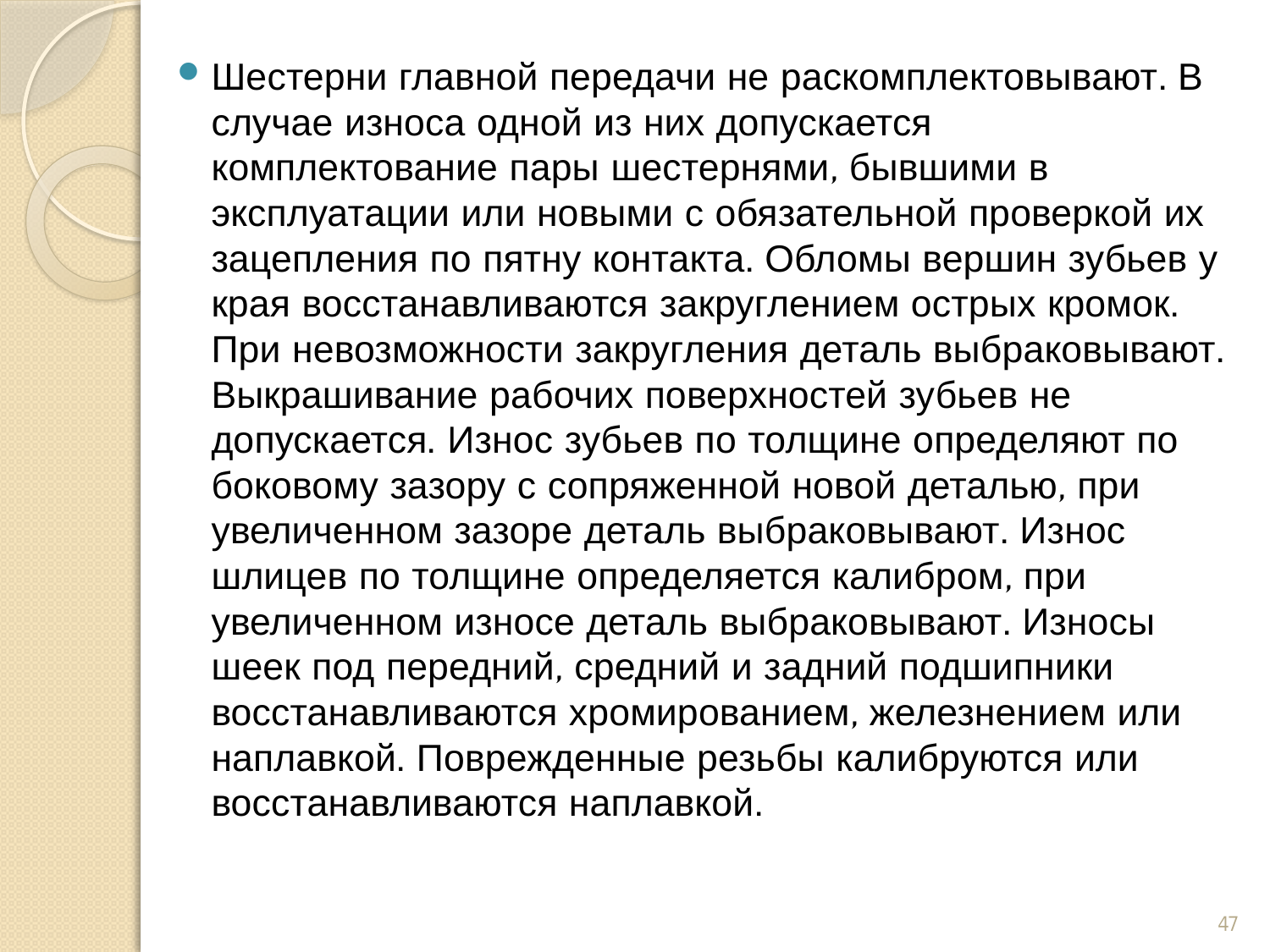

Шестерни главной передачи не раскомплектовывают. В слу­чае износа одной из них допускается комплектование пары шес­тернями, бывшими в эксплуатации или новыми с обязательной проверкой их зацепления по пятну контакта. Обломы вершин зубьев у края восстанавливаются закруглением острых кромок. При невозможности закругления деталь выбраковывают. Вы­крашивание рабочих поверхностей зубьев не допускается. Износ зубьев по толщине определяют по боковому зазору с сопряжен­ной новой деталью, при увеличенном зазоре деталь выбраковы­вают. Износ шлицев по толщине определяется калибром, при увеличенном износе деталь выбраковывают. Износы шеек под передний, средний и задний подшипники восстанавливаются хромированием, железнением или наплавкой. Поврежденные резьбы калибруются или восстанавливаются наплавкой.
47